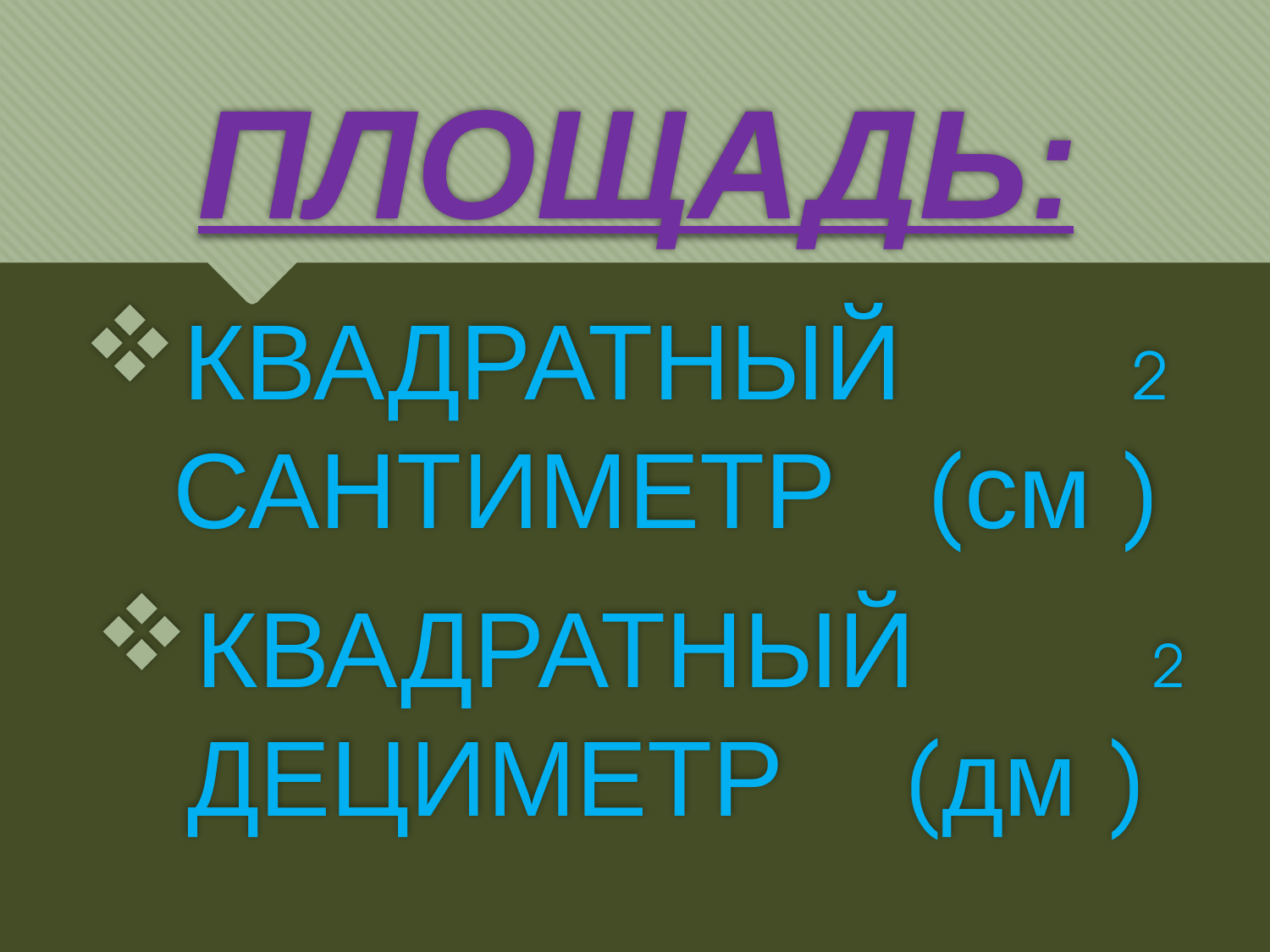

# ПЛОЩАДЬ:
КВАДРАТНЫЙ	      2  САНТИМЕТР   (см )
КВАДРАТНЫЙ        2 ДЕЦИМЕТР    (дм )